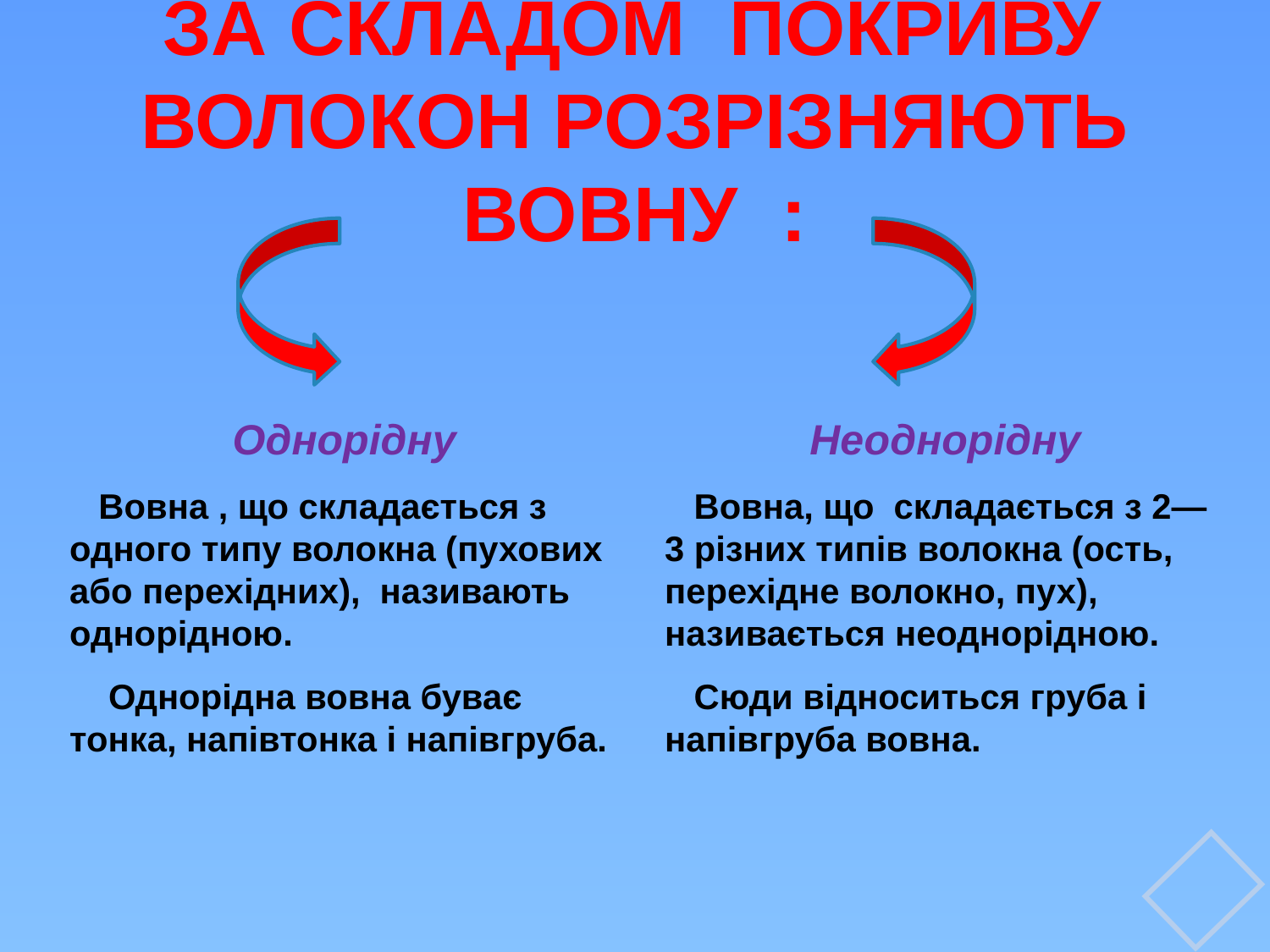

За складом  покриву  волокон розрізняють вовну  :

Однорідну
   Вовна , що складається з одного типу волокна (пухових або перехідних),  називають однорідною.
    Однорідна вовна буває тонка, напівтонка і напівгруба.
Неоднорідну
   Вовна, що  складається з 2—3 різних типів волокна (ость, перехідне волокно, пух), називається неоднорідною.
   Сюди відноситься груба і напівгруба вовна.